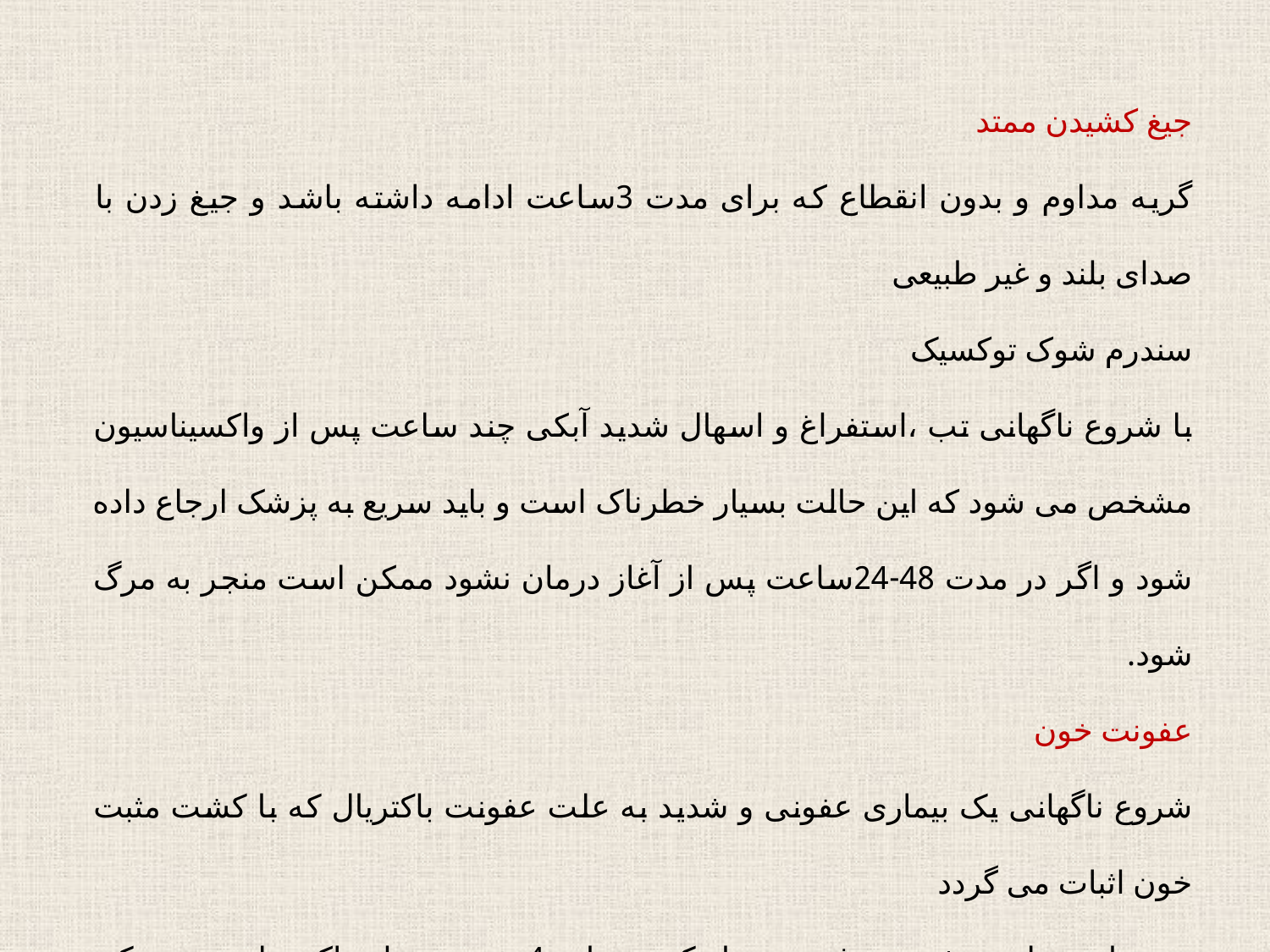

جیغ کشیدن ممتد
گریه مداوم و بدون انقطاع که برای مدت 3ساعت ادامه داشته باشد و جیغ زدن با صدای بلند و غیر طبیعی
سندرم شوک توکسیک
با شروع ناگهانی تب ،استفراغ و اسهال شدید آبکی چند ساعت پس از واکسیناسیون مشخص می شود که این حالت بسیار خطرناک است و باید سریع به پزشک ارجاع داده شود و اگر در مدت 48-24ساعت پس از آغاز درمان نشود ممکن است منجر به مرگ شود.
عفونت خون
شروع ناگهانی یک بیماری عفونی و شدید به علت عفونت باکتریال که با کشت مثبت خون اثبات می گردد
د : سایر عوارض شدید و غیر معمول که در طی 4هفته پس از واکسیناسیون ممکن است به وجود آید:
الف : مرگ دریافت کننده واکسن در مدت 4هفته پس از تزریق
ب : هر گونه عارضه در دریافت کننده واکسن که منجر به بستری شدن در بیمارستان بیانجامد.